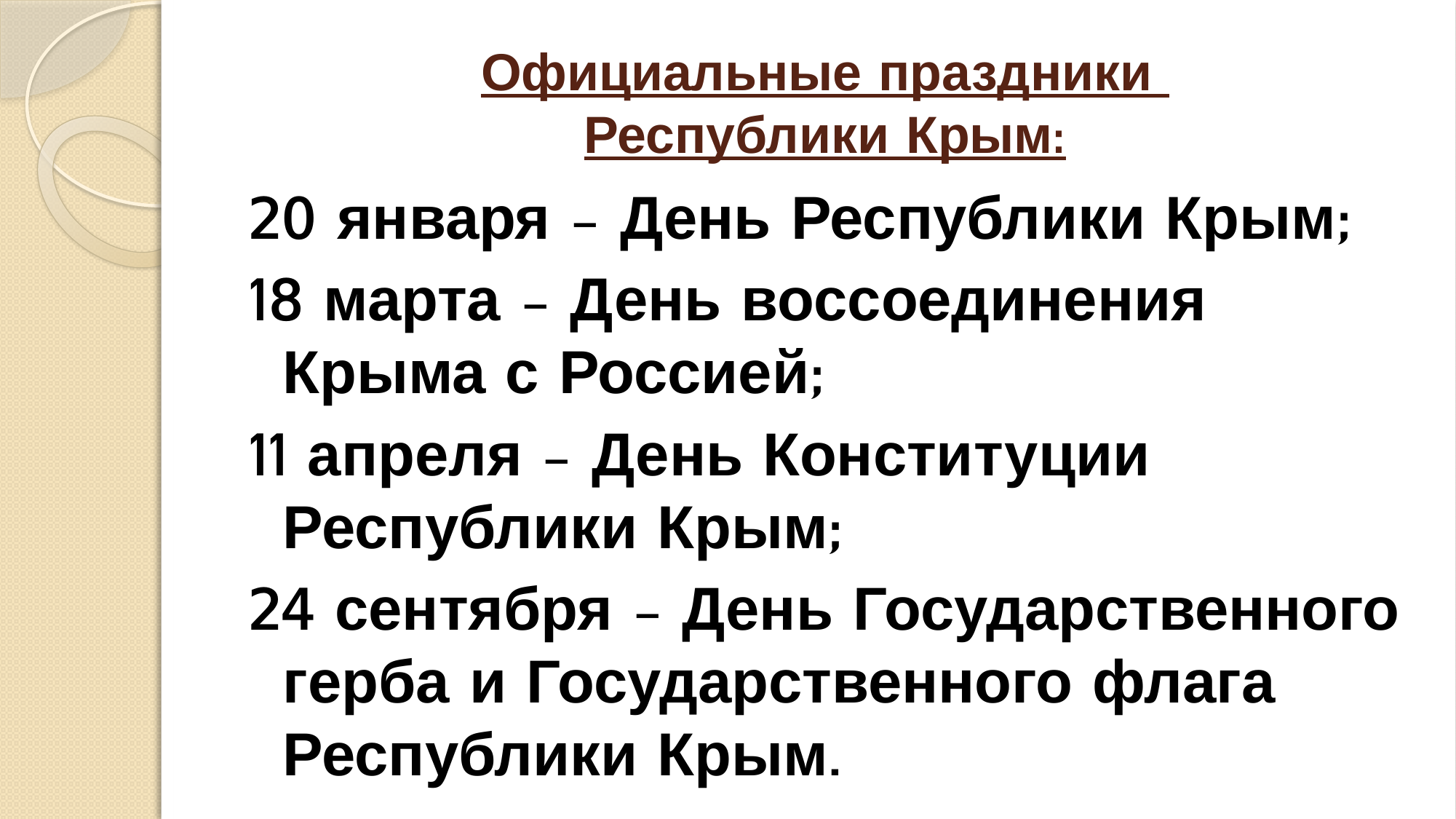

# Официальные праздники Республики Крым:
20 января – День Республики Крым;
18 марта – День воссоединения Крыма с Россией;
11 апреля – День Конституции Республики Крым;
24 сентября – День Государственного герба и Государственного флага Республики Крым.